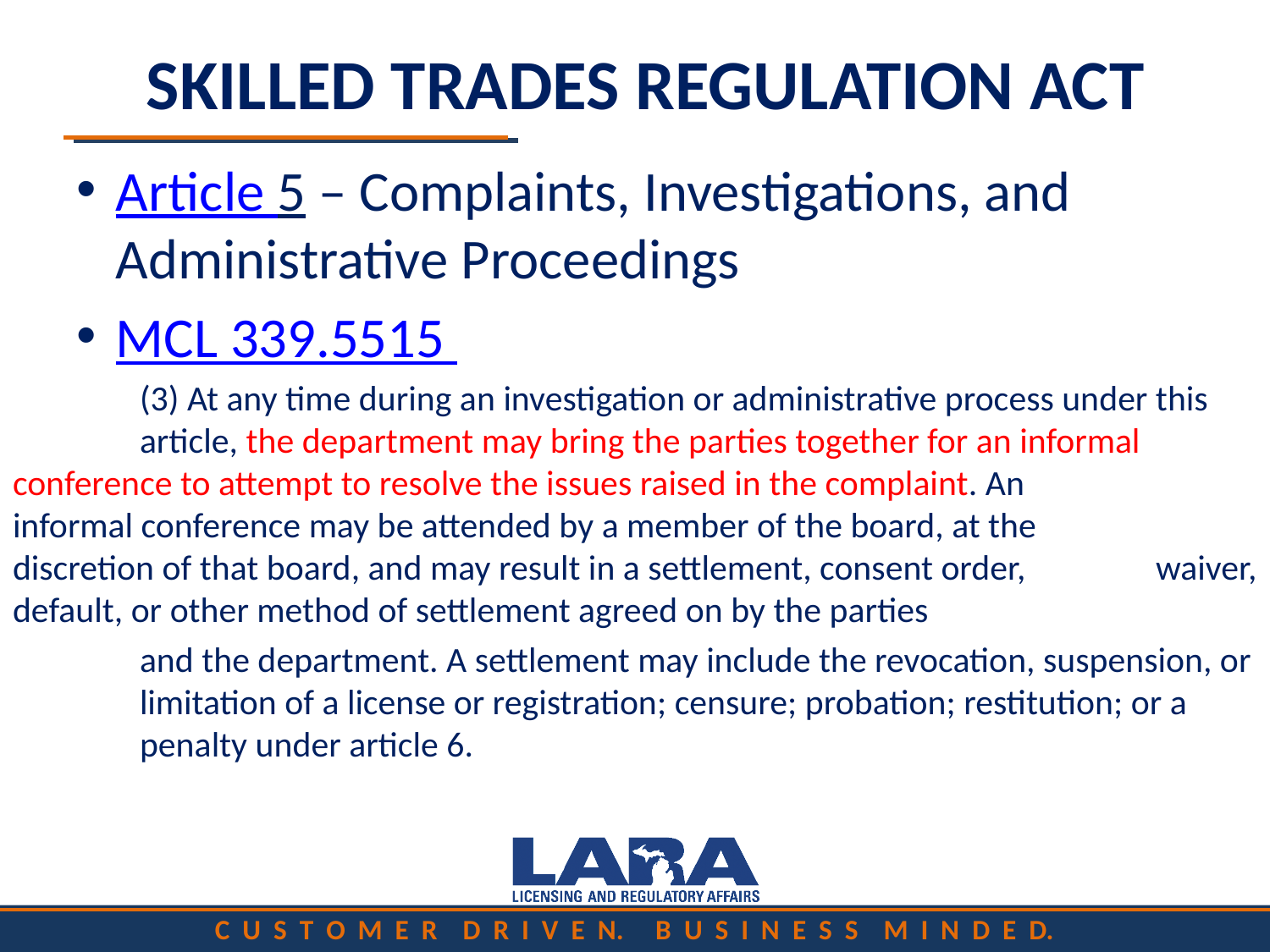

# SKILLED TRADES REGULATION ACT
Article 5 – Complaints, Investigations, and Administrative Proceedings
MCL 339.5515
	(3) At any time during an investigation or administrative process under this 	article, the department may bring the parties together for an informal 	conference to attempt to resolve the issues raised in the complaint. An 	informal conference may be attended by a member of the board, at the 	discretion of that board, and may result in a settlement, consent order, 	waiver, default, or other method of settlement agreed on by the parties
	and the department. A settlement may include the revocation, suspension, or 	limitation of a license or registration; censure; probation; restitution; or a 	penalty under article 6.